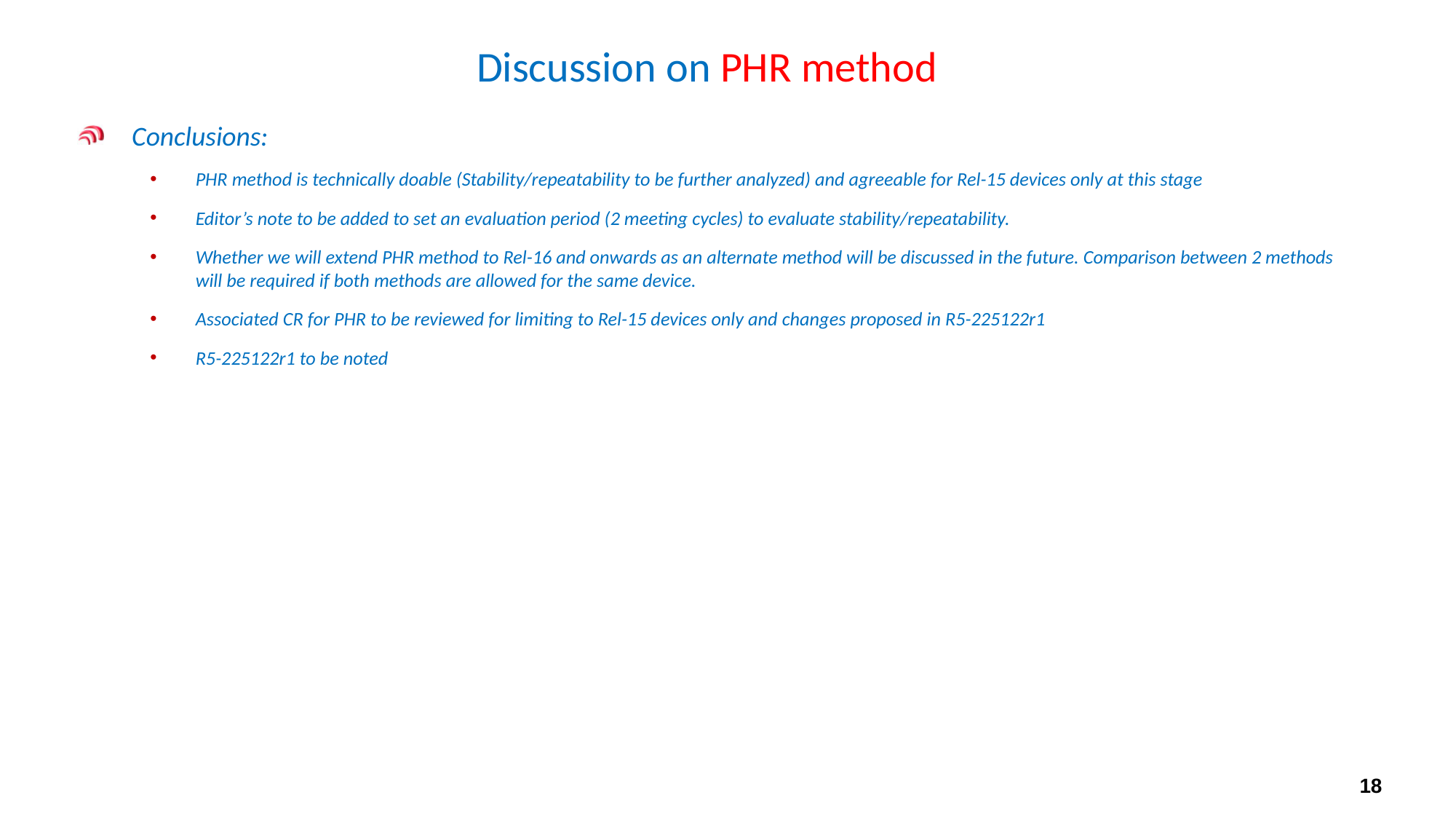

# Discussion on PHR method
Conclusions:
PHR method is technically doable (Stability/repeatability to be further analyzed) and agreeable for Rel-15 devices only at this stage
Editor’s note to be added to set an evaluation period (2 meeting cycles) to evaluate stability/repeatability.
Whether we will extend PHR method to Rel-16 and onwards as an alternate method will be discussed in the future. Comparison between 2 methods will be required if both methods are allowed for the same device.
Associated CR for PHR to be reviewed for limiting to Rel-15 devices only and changes proposed in R5-225122r1
R5-225122r1 to be noted